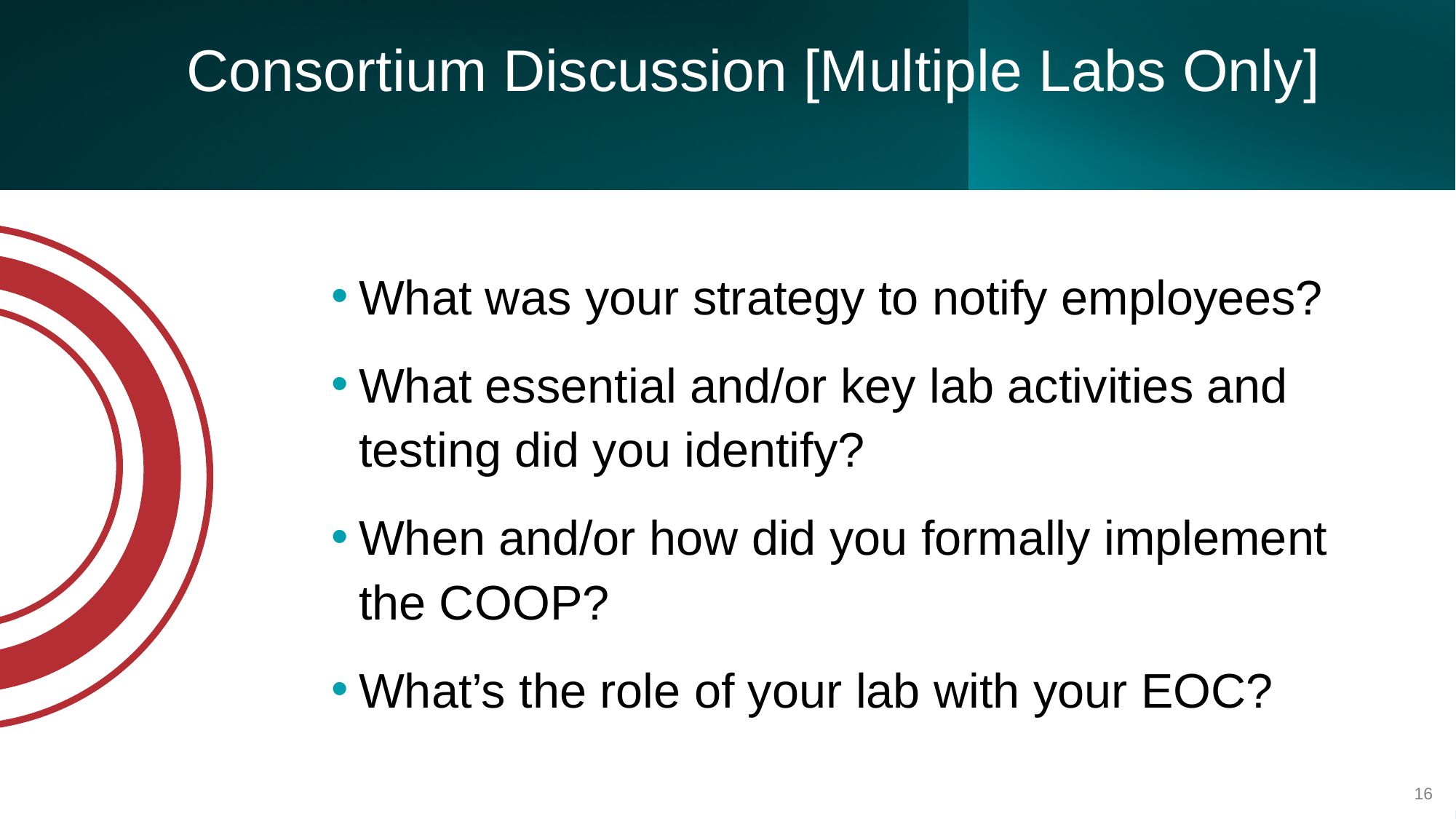

# Consortium Discussion [Multiple Labs Only]
What was your strategy to notify employees?
What essential and/or key lab activities and testing did you identify?
When and/or how did you formally implement the COOP?
What’s the role of your lab with your EOC?

16